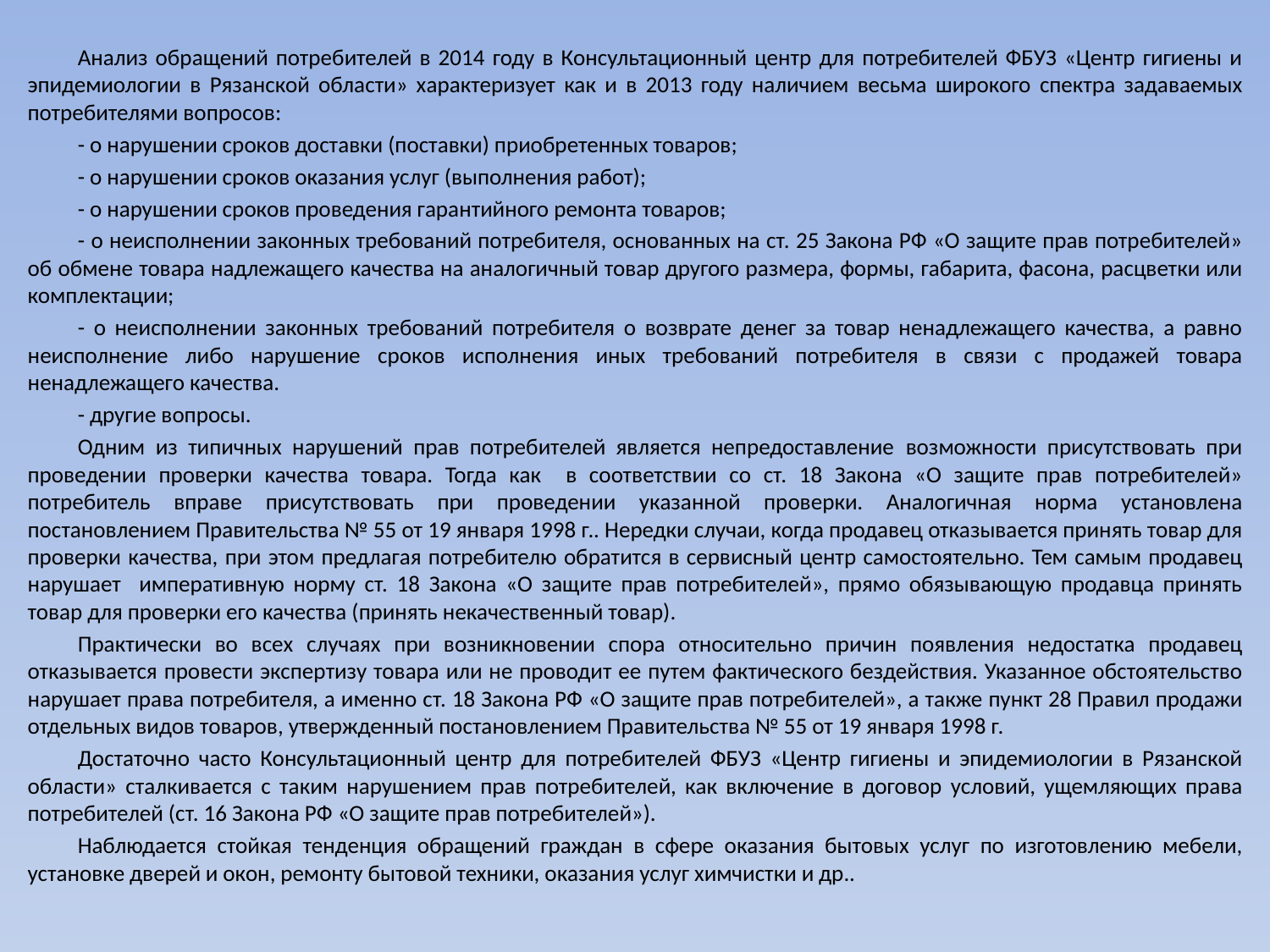

Анализ обращений потребителей в 2014 году в Консультационный центр для потребителей ФБУЗ «Центр гигиены и эпидемиологии в Рязанской области» характеризует как и в 2013 году наличием весьма широкого спектра задаваемых потребителями вопросов:
- о нарушении сроков доставки (поставки) приобретенных товаров;
- о нарушении сроков оказания услуг (выполнения работ);
- о нарушении сроков проведения гарантийного ремонта товаров;
- о неисполнении законных требований потребителя, основанных на ст. 25 Закона РФ «О защите прав потребителей» об обмене товара надлежащего качества на аналогичный товар другого размера, формы, габарита, фасона, расцветки или комплектации;
- о неисполнении законных требований потребителя о возврате денег за товар ненадлежащего качества, а равно неисполнение либо нарушение сроков исполнения иных требований потребителя в связи с продажей товара ненадлежащего качества.
- другие вопросы.
Одним из типичных нарушений прав потребителей является непредоставление возможности присутствовать при проведении проверки качества товара. Тогда как  в соответствии со ст. 18 Закона «О защите прав потребителей» потребитель вправе присутствовать при проведении указанной проверки. Аналогичная норма установлена постановлением Правительства № 55 от 19 января 1998 г.. Нередки случаи, когда продавец отказывается принять товар для проверки качества, при этом предлагая потребителю обратится в сервисный центр самостоятельно. Тем самым продавец нарушает  императивную норму ст. 18 Закона «О защите прав потребителей», прямо обязывающую продавца принять товар для проверки его качества (принять некачественный товар).
Практически во всех случаях при возникновении спора относительно причин появления недостатка продавец отказывается провести экспертизу товара или не проводит ее путем фактического бездействия. Указанное обстоятельство нарушает права потребителя, а именно ст. 18 Закона РФ «О защите прав потребителей», а также пункт 28 Правил продажи отдельных видов товаров, утвержденный постановлением Правительства № 55 от 19 января 1998 г.
Достаточно часто Консультационный центр для потребителей ФБУЗ «Центр гигиены и эпидемиологии в Рязанской области» сталкивается с таким нарушением прав потребителей, как включение в договор условий, ущемляющих права потребителей (ст. 16 Закона РФ «О защите прав потребителей»).
Наблюдается стойкая тенденция обращений граждан в сфере оказания бытовых услуг по изготовлению мебели, установке дверей и окон, ремонту бытовой техники, оказания услуг химчистки и др..